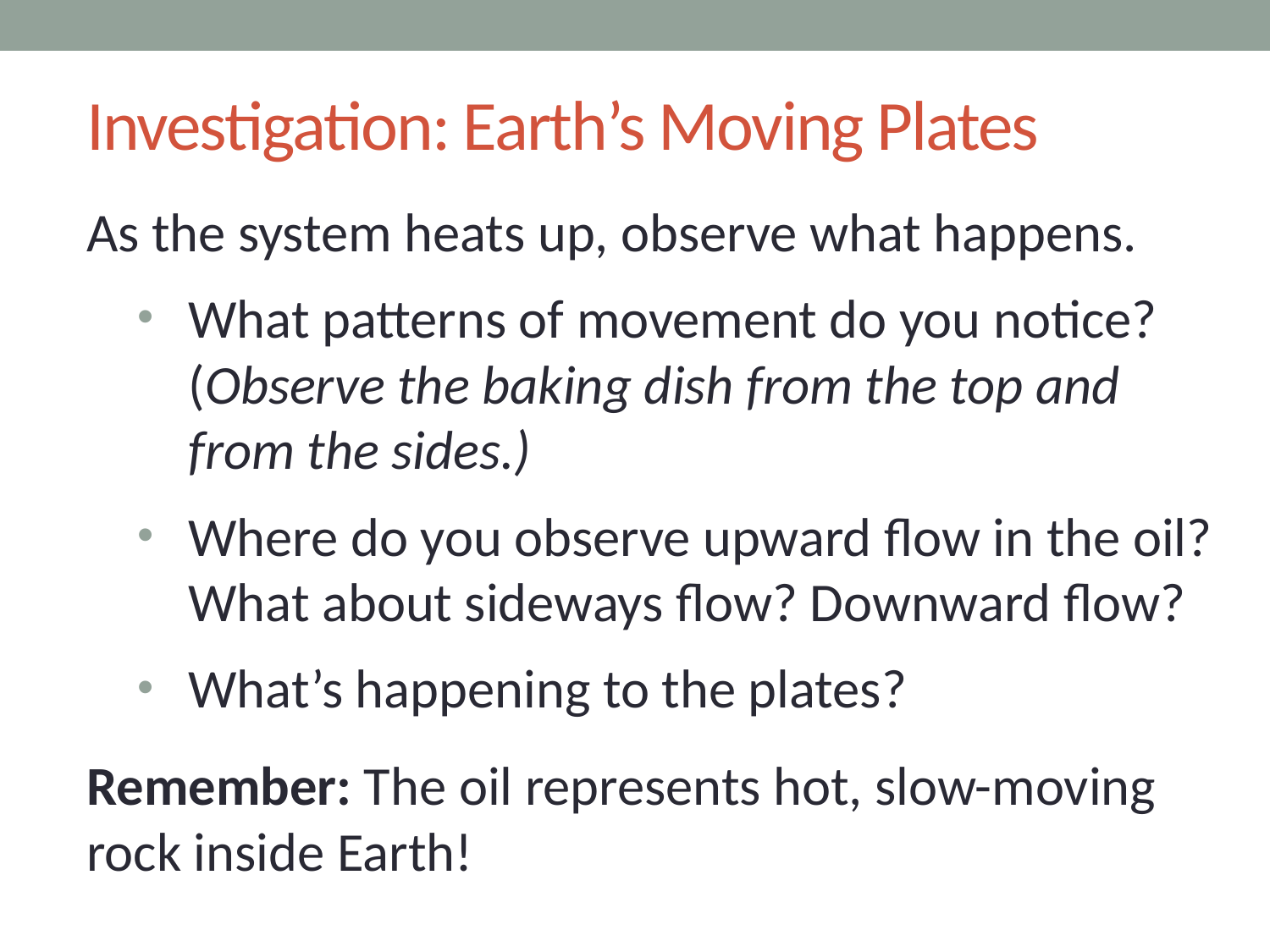

# Investigation: Earth’s Moving Plates
As the system heats up, observe what happens.
What patterns of movement do you notice?  (Observe the baking dish from the top and
from the sides.)
Where do you observe upward flow in the oil? What about sideways flow? Downward flow?
What’s happening to the plates?
Remember: The oil represents hot, slow-moving rock inside Earth!